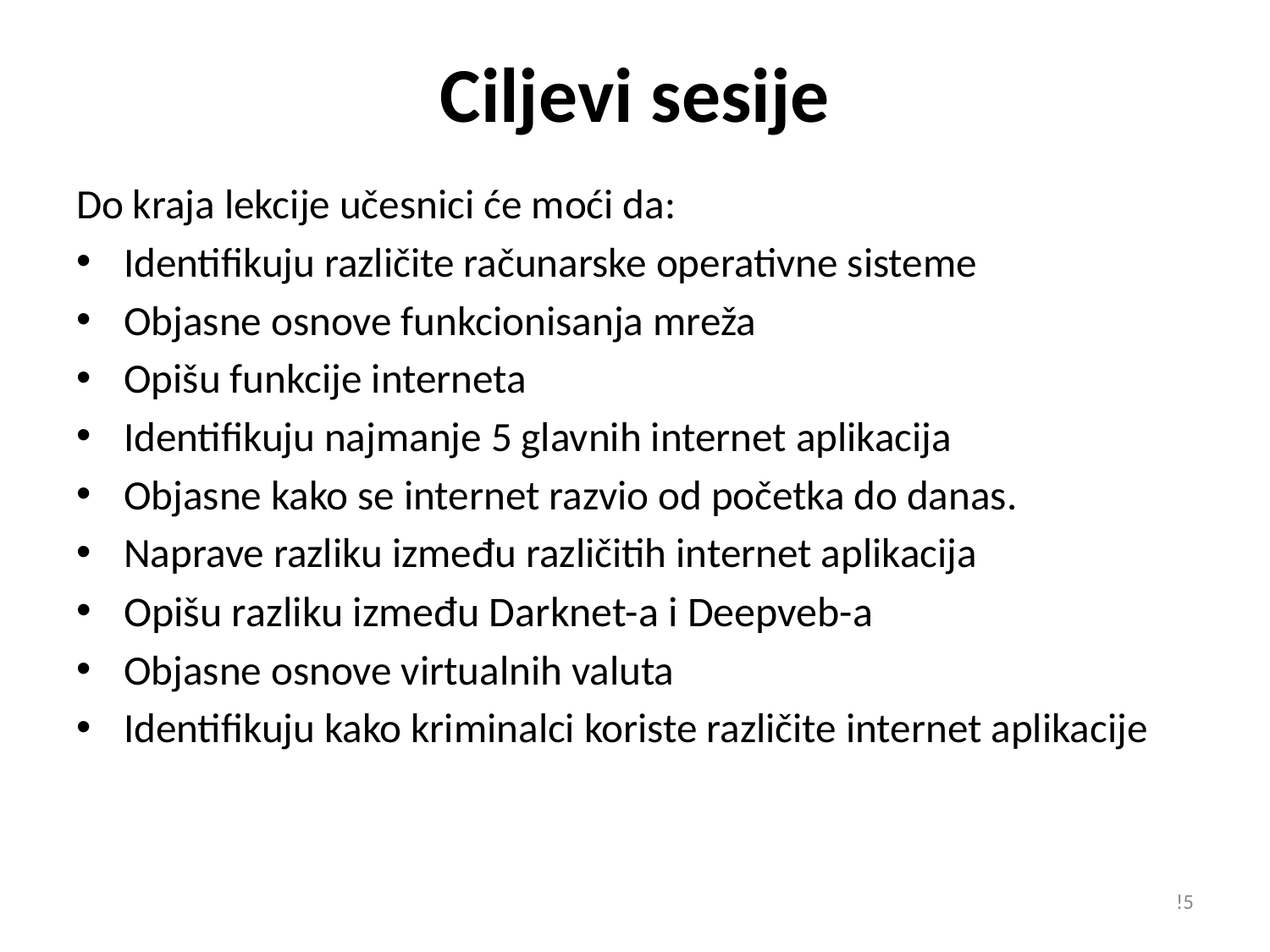

# Ciljevi sesije
Do kraja lekcije učesnici će moći da:
Identifikuju različite računarske operativne sisteme
Objasne osnove funkcionisanja mreža
Opišu funkcije interneta
Identifikuju najmanje 5 glavnih internet aplikacija
Objasne kako se internet razvio od početka do danas.
Naprave razliku između različitih internet aplikacija
Opišu razliku između Darknet-a i Deepveb-a
Objasne osnove virtualnih valuta
Identifikuju kako kriminalci koriste različite internet aplikacije

!5